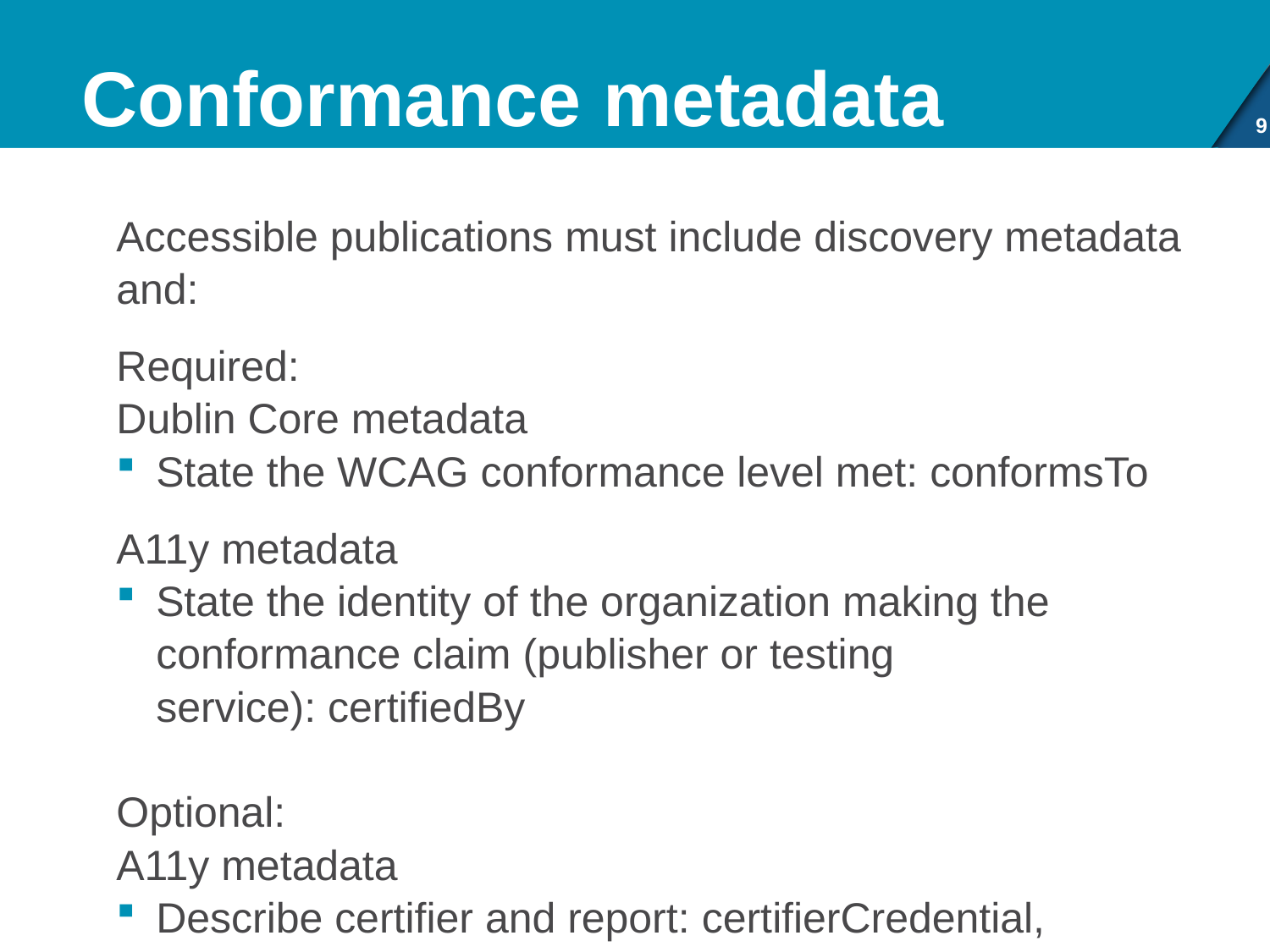

# Conformance metadata
9
Accessible publications must include discovery metadata and:

Required:
Dublin Core metadata
State the WCAG conformance level met: conformsTo

A11y metadata
State the identity of the organization making the conformance claim (publisher or testing service): certifiedBy

Optional:
A11y metadata
Describe certifier and report: certifierCredential, certifierReport